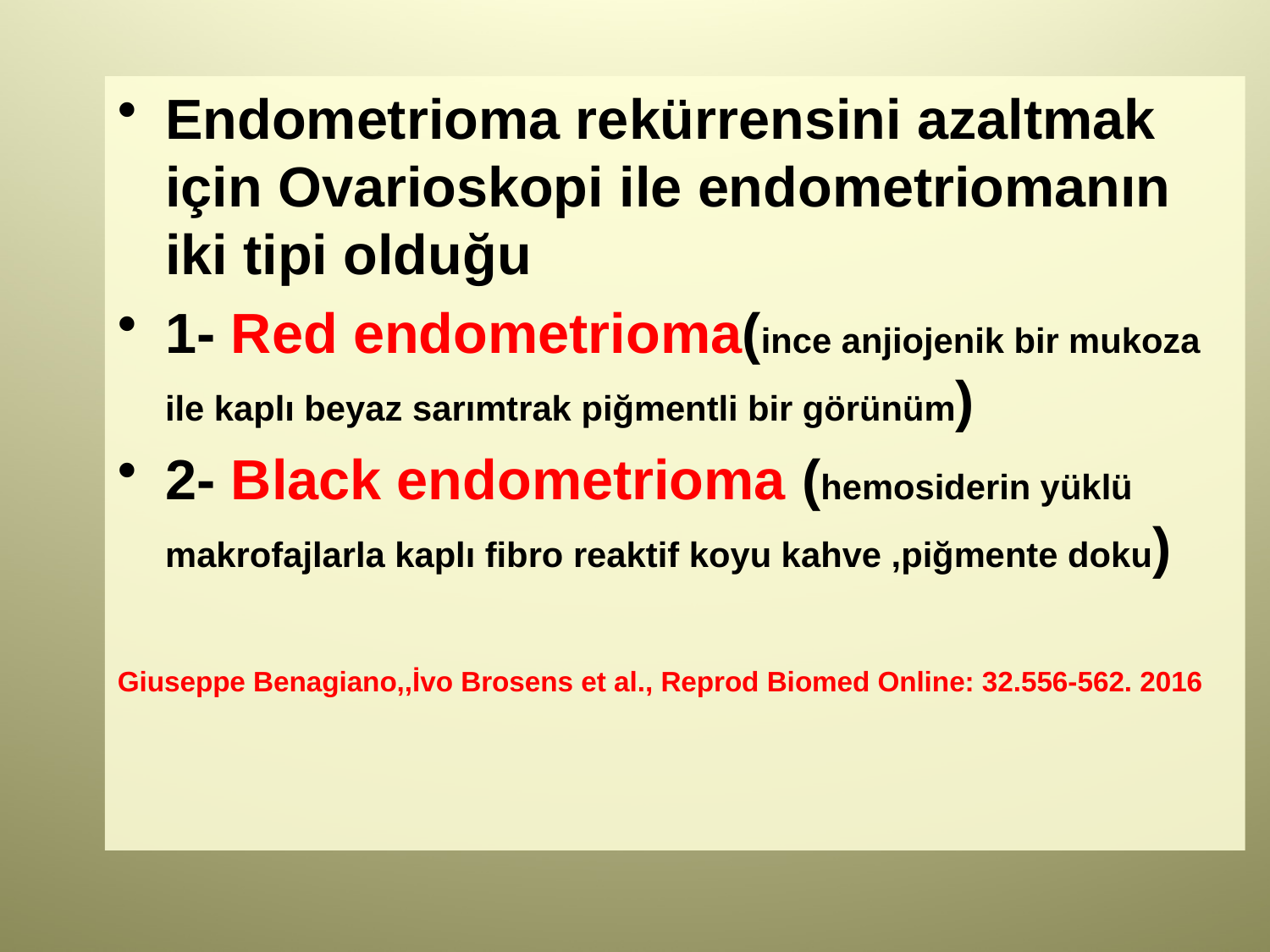

#
Endometrioma rekürrensini azaltmak için Ovarioskopi ile endometriomanın iki tipi olduğu
1- Red endometrioma(ince anjiojenik bir mukoza ile kaplı beyaz sarımtrak piğmentli bir görünüm)
2- Black endometrioma (hemosiderin yüklü makrofajlarla kaplı fibro reaktif koyu kahve ,piğmente doku)

Giuseppe Benagiano,,İvo Brosens et al., Reprod Biomed Online: 32.556-562. 2016